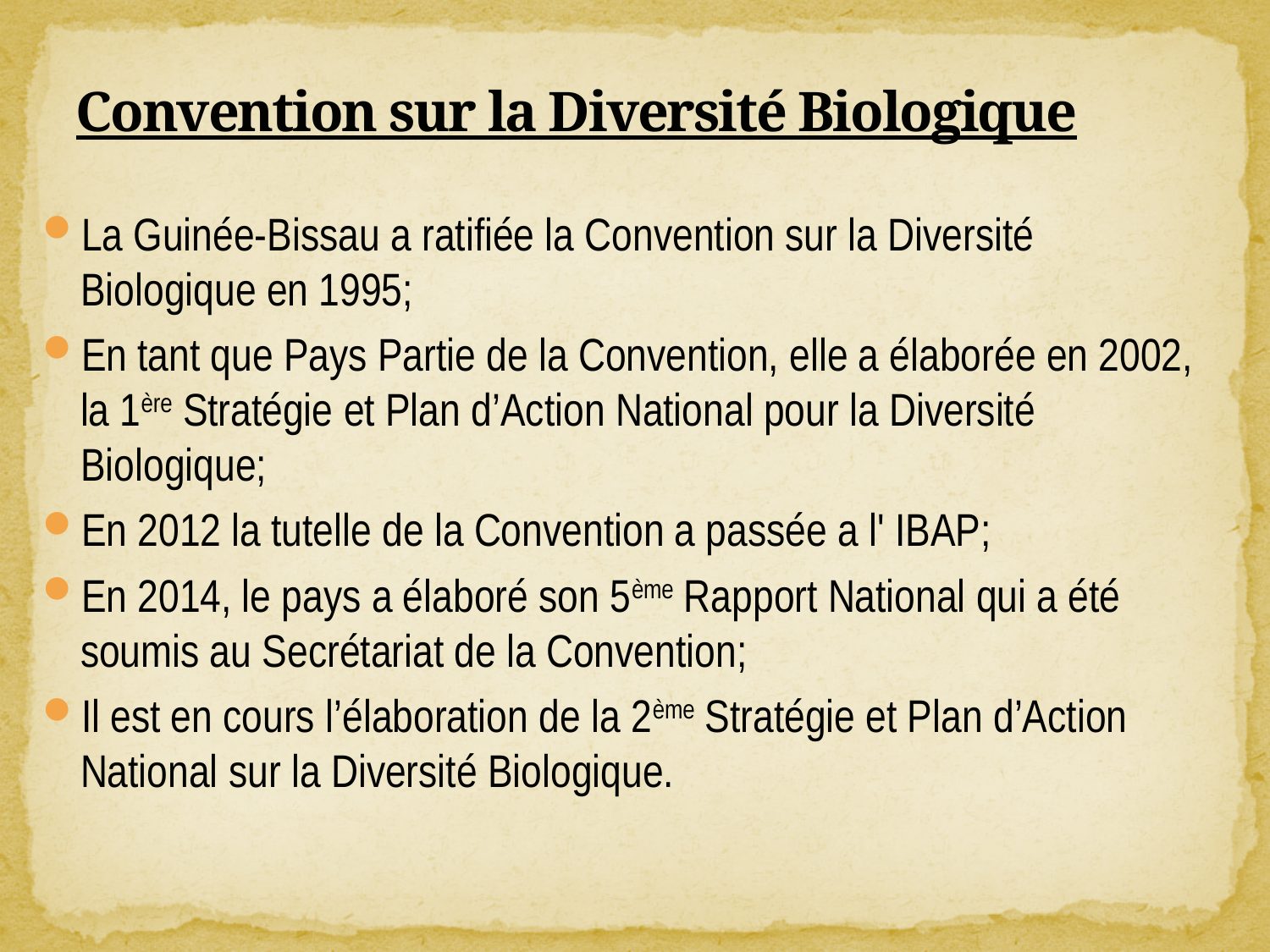

# Convention sur la Diversité Biologique
La Guinée-Bissau a ratifiée la Convention sur la Diversité Biologique en 1995;
En tant que Pays Partie de la Convention, elle a élaborée en 2002, la 1ère Stratégie et Plan d’Action National pour la Diversité Biologique;
En 2012 la tutelle de la Convention a passée a l' IBAP;
En 2014, le pays a élaboré son 5ème Rapport National qui a été soumis au Secrétariat de la Convention;
Il est en cours l’élaboration de la 2ème Stratégie et Plan d’Action National sur la Diversité Biologique.